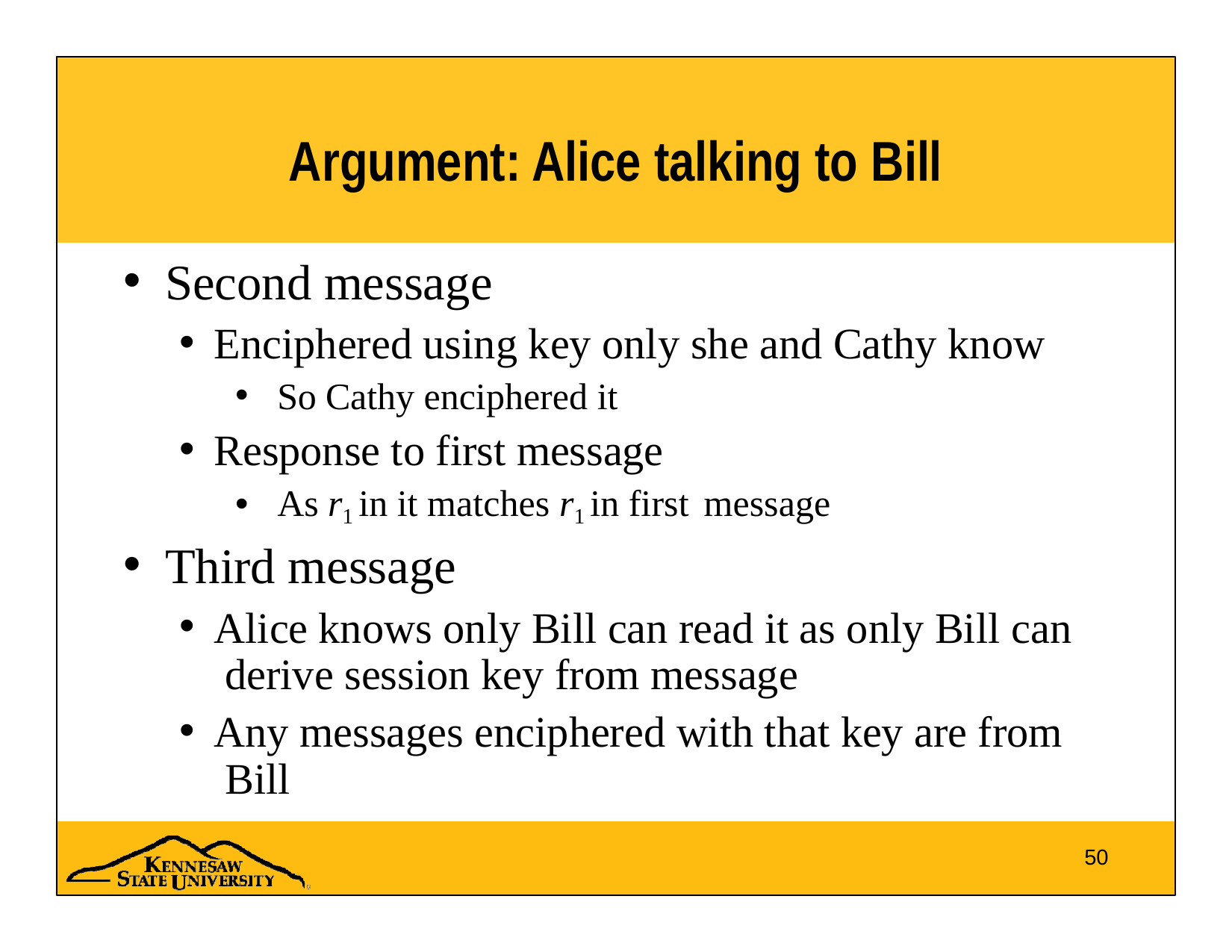

# Argument: Alice talking to Bill
Second message
Enciphered using key only she and Cathy know
So Cathy enciphered it
Response to first message
As r1 in it matches r1 in first message
Third message
Alice knows only Bill can read it as only Bill can  derive session key from message
Any messages enciphered with that key are from  Bill

50